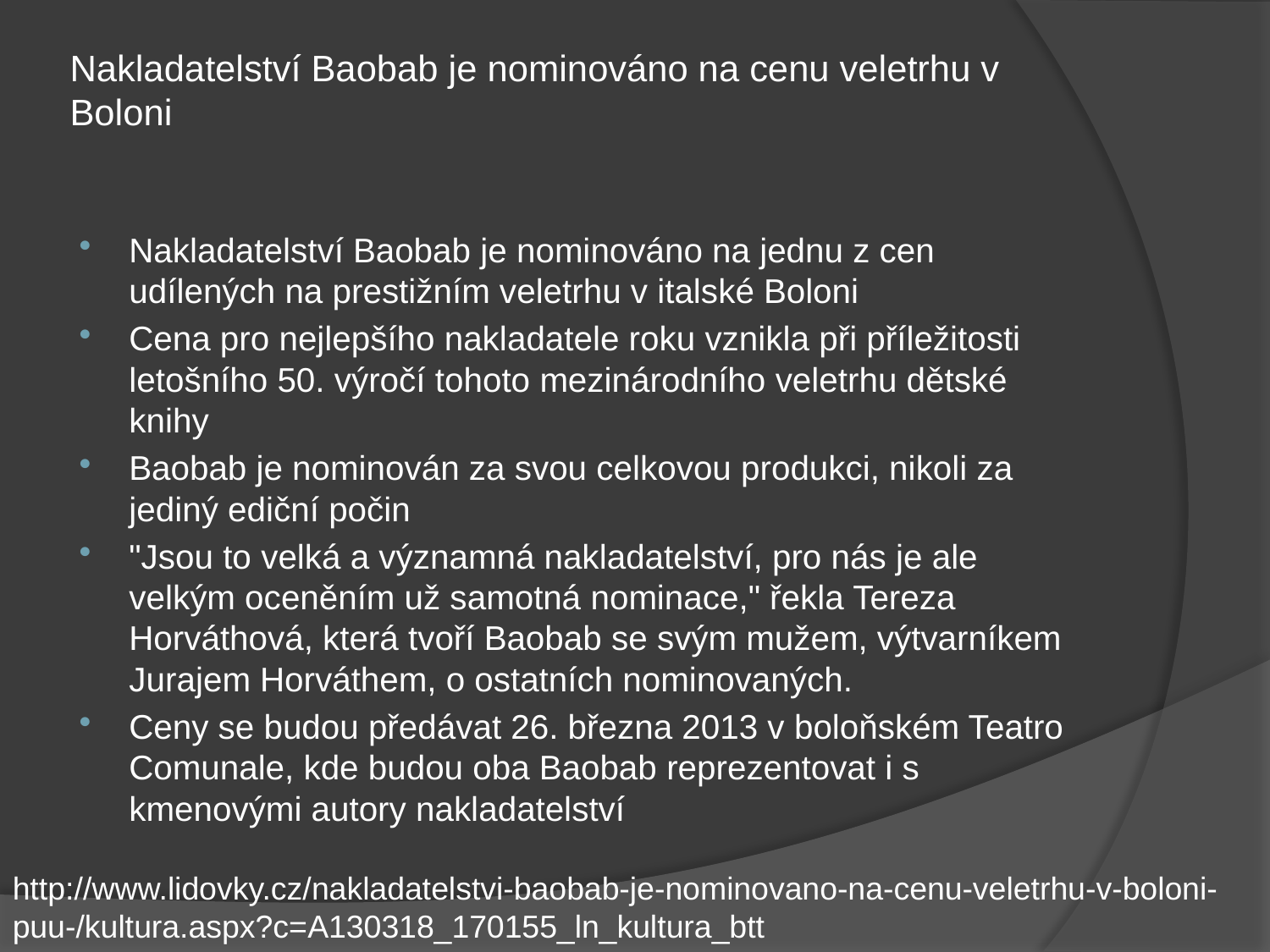

# Nakladatelství Baobab je nominováno na cenu veletrhu v Boloni
Nakladatelství Baobab je nominováno na jednu z cen udílených na prestižním veletrhu v italské Boloni
Cena pro nejlepšího nakladatele roku vznikla při příležitosti letošního 50. výročí tohoto mezinárodního veletrhu dětské knihy
Baobab je nominován za svou celkovou produkci, nikoli za jediný ediční počin
"Jsou to velká a významná nakladatelství, pro nás je ale velkým oceněním už samotná nominace," řekla Tereza Horváthová, která tvoří Baobab se svým mužem, výtvarníkem Jurajem Horváthem, o ostatních nominovaných.
Ceny se budou předávat 26. března 2013 v boloňském Teatro Comunale, kde budou oba Baobab reprezentovat i s kmenovými autory nakladatelství

http://www.lidovky.cz/nakladatelstvi-baobab-je-nominovano-na-cenu-veletrhu-v-boloni-puu-/kultura.aspx?c=A130318_170155_ln_kultura_btt